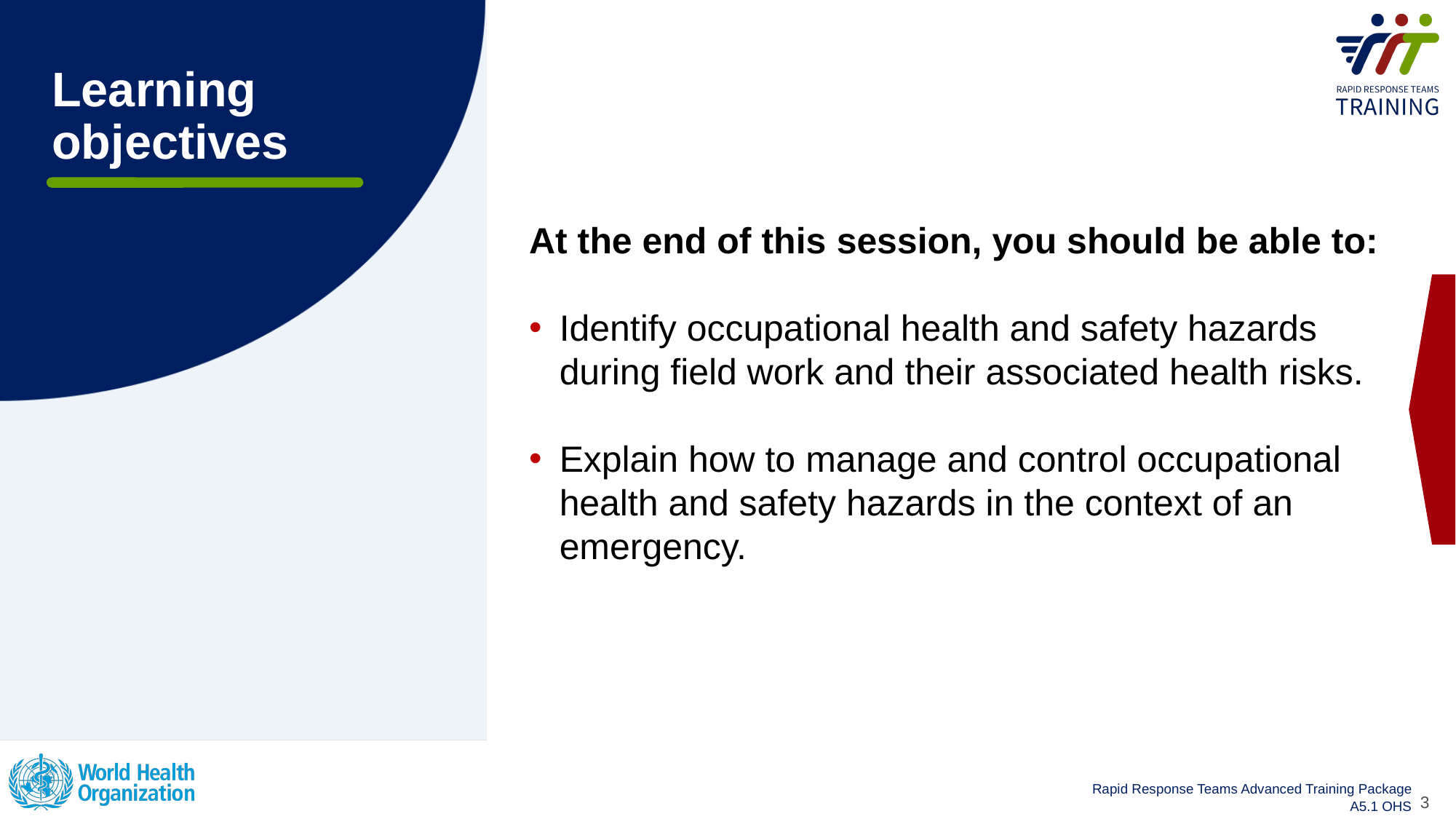

# Learning objectives
At the end of this session, you should be able to:

Identify occupational health and safety hazards during field work and their associated health risks.

Explain how to manage and control occupational health and safety hazards in the context of an emergency.
3